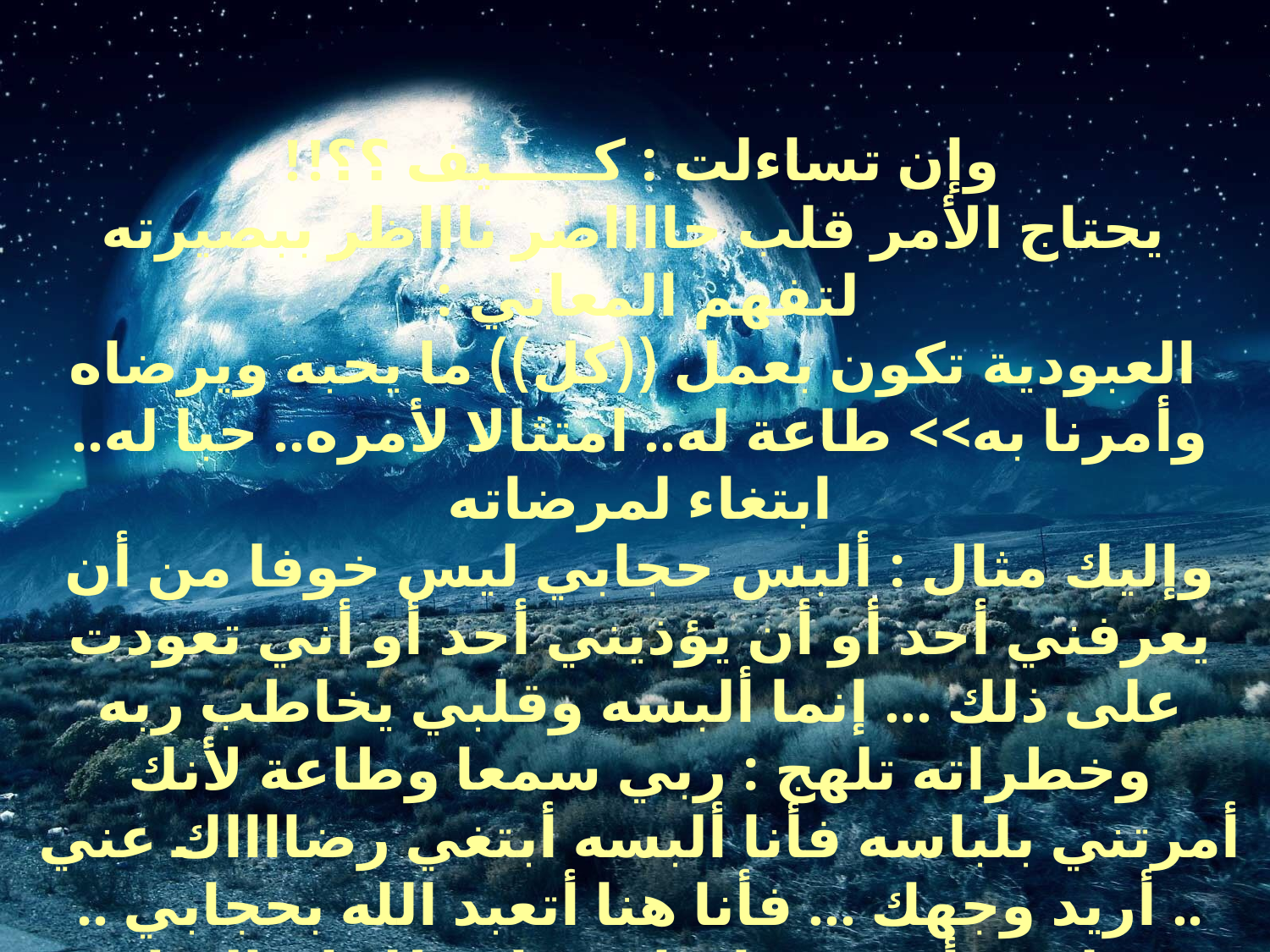

وإن تساءلت : كـــــيف ؟؟!!
 يحتاج الأمر قلب حااااضر ناااظر ببصيرته لتفهم المعاني :
 العبودية تكون بعمل ((كل)) ما يحبه ويرضاه وأمرنا به>> طاعة له.. امتثالا لأمره.. حبا له.. ابتغاء لمرضاته
وإليك مثال : ألبس حجابي ليس خوفا من أن يعرفني أحد أو أن يؤذيني أحد أو أني تعودت على ذلك ... إنما ألبسه وقلبي يخاطب ربه وخطراته تلهج : ربي سمعا وطاعة لأنك أمرتني بلباسه فأنا ألبسه أبتغي رضااااك عني .. أريد وجهك ... فأنا هنا أتعبد الله بحجابي .. وليس أي تعبد إنما تعبدا مطلقا خالصا لوجهه .. يظلله حسن ظن عظيم بالله أنه سيكرمني والكريم سبحانه إذا أكرم أدهش العقول في الدنيا فكيف بالآخرة ؟؟!!